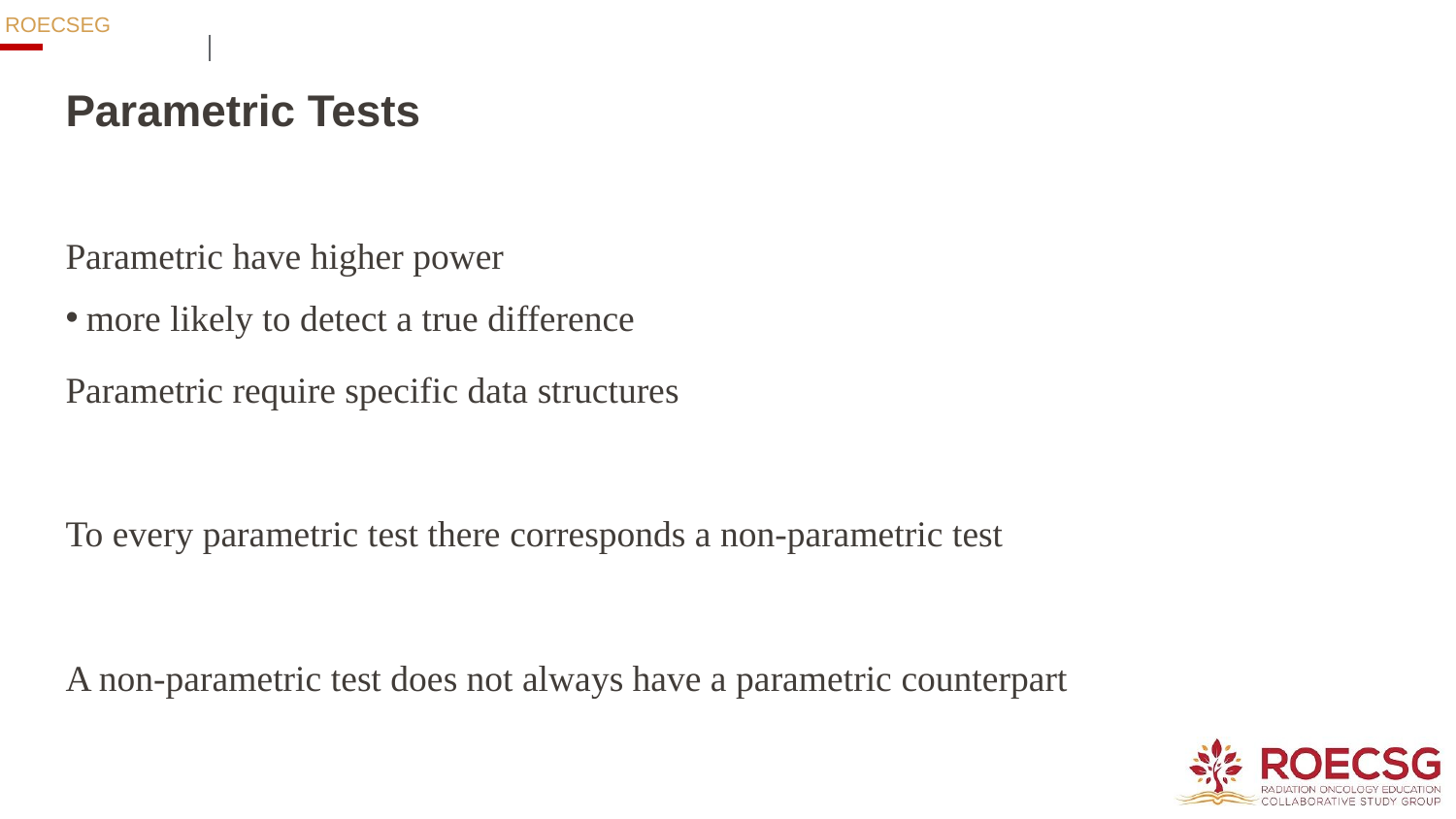

# Parametric Tests
Parametric have higher power
more likely to detect a true difference
Parametric require specific data structures

To every parametric test there corresponds a non-parametric test

A non-parametric test does not always have a parametric counterpart